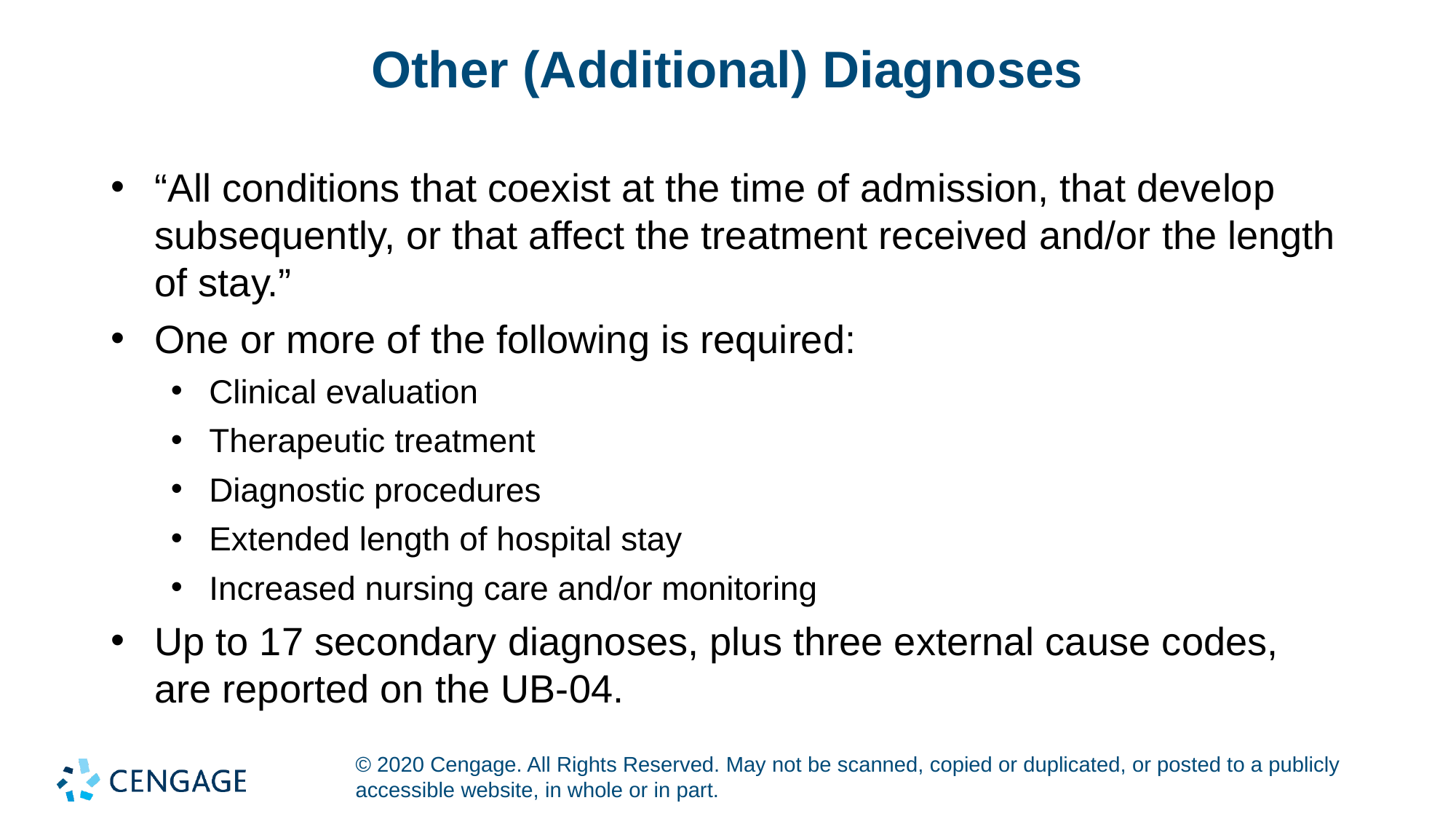

# Other (Additional) Diagnoses
“All conditions that coexist at the time of admission, that develop subsequently, or that affect the treatment received and/or the length of stay.”
One or more of the following is required:
Clinical evaluation
Therapeutic treatment
Diagnostic procedures
Extended length of hospital stay
Increased nursing care and/or monitoring
Up to 17 secondary diagnoses, plus three external cause codes, are reported on the UB-04.